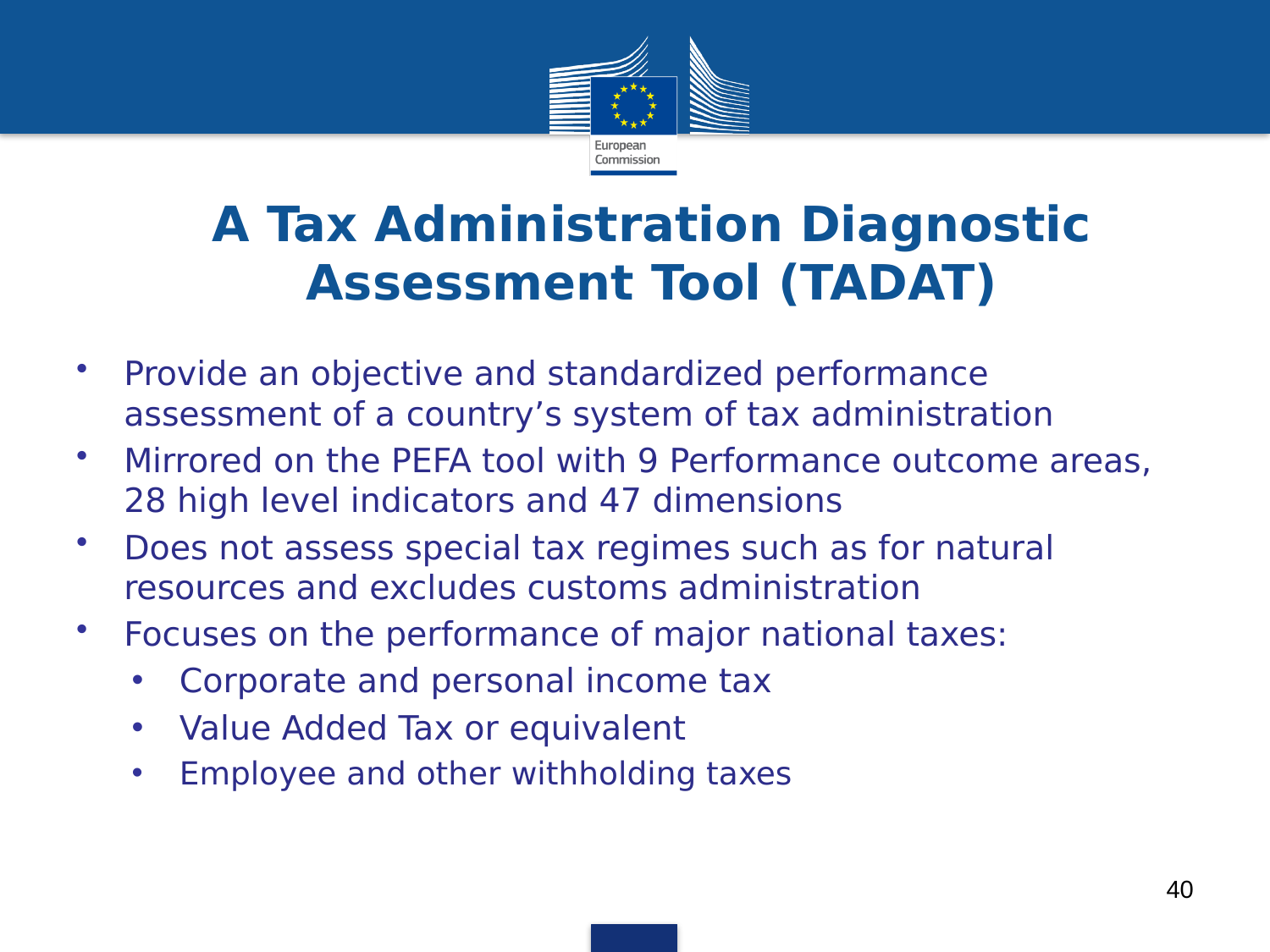

# A Tax Administration Diagnostic Assessment Tool (TADAT)
Provide an objective and standardized performance assessment of a country’s system of tax administration
Mirrored on the PEFA tool with 9 Performance outcome areas, 28 high level indicators and 47 dimensions
Does not assess special tax regimes such as for natural resources and excludes customs administration
Focuses on the performance of major national taxes:
Corporate and personal income tax
Value Added Tax or equivalent
Employee and other withholding taxes
40